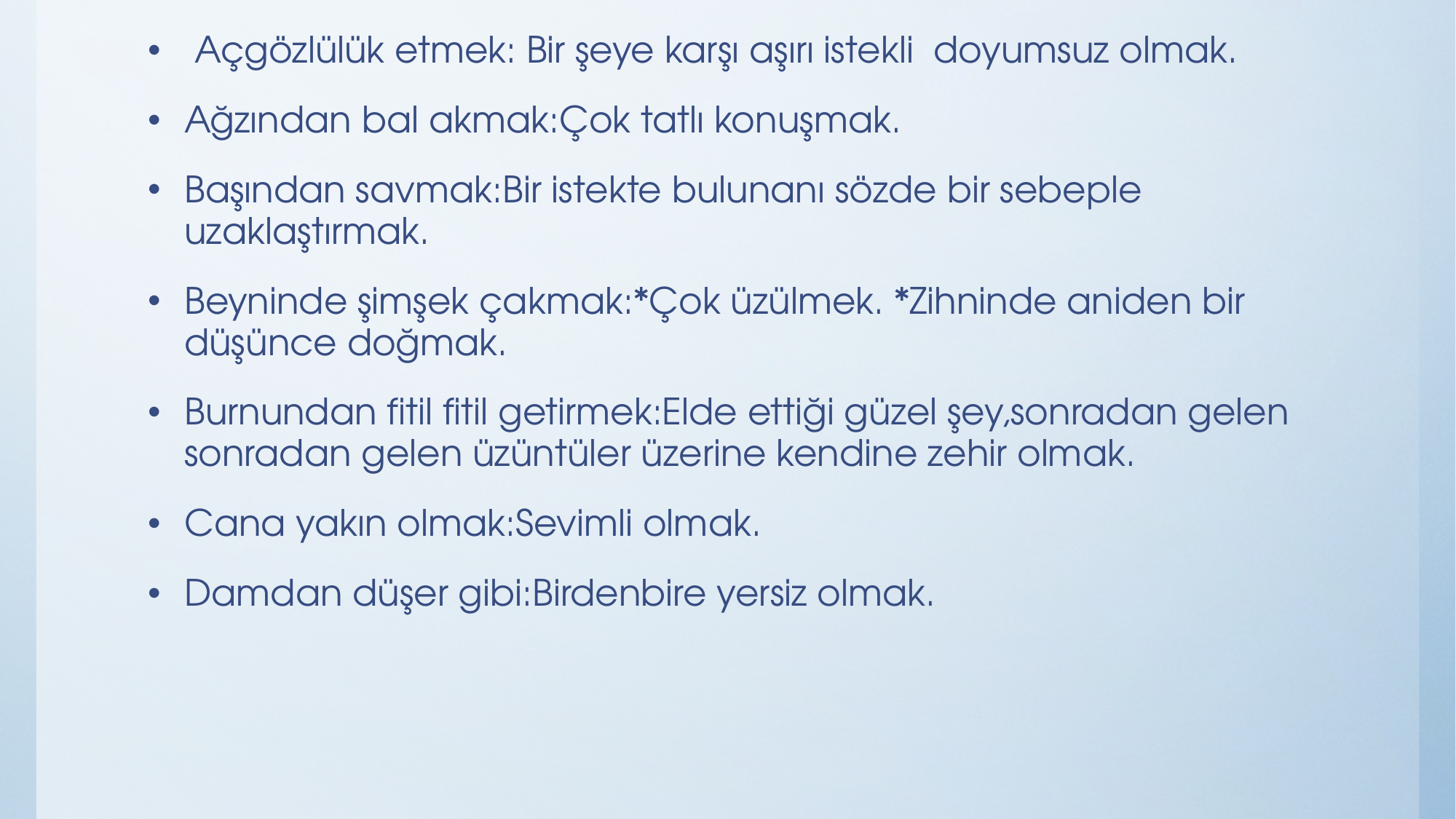

#
 Açgözlülük etmek: Bir şeye karşı aşırı istekli  doyumsuz olmak.
Ağzından bal akmak:Çok tatlı konuşmak.
Başından savmak:Bir istekte bulunanı sözde bir sebeple uzaklaştırmak.
Beyninde şimşek çakmak:*Çok üzülmek. *Zihninde aniden bir düşünce doğmak.
Burnundan fitil fitil getirmek:Elde ettiği güzel şey,sonradan gelen sonradan gelen üzüntüler üzerine kendine zehir olmak.
Cana yakın olmak:Sevimli olmak.
Damdan düşer gibi:Birdenbire yersiz olmak.